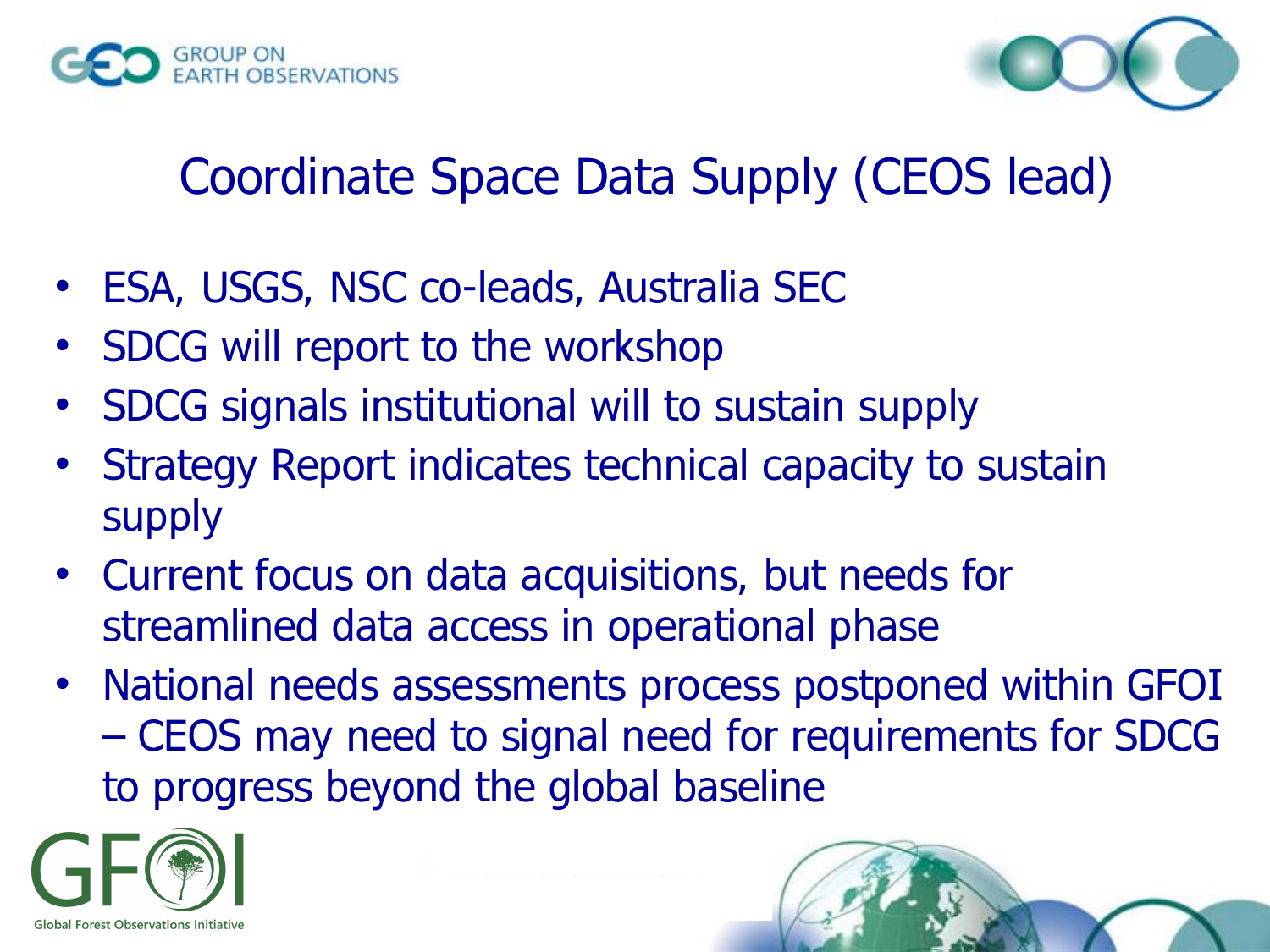

# Coordinate Space Data Supply (CEOS lead)
ESA, USGS, NSC co-leads, Australia SEC
SDCG will report to the workshop
SDCG signals institutional will to sustain supply
Strategy Report indicates technical capacity to sustain supply
Current focus on data acquisitions, but needs for streamlined data access in operational phase
National needs assessments process postponed within GFOI – CEOS may need to signal need for requirements for SDCG to progress beyond the global baseline

© GEO Secretariat